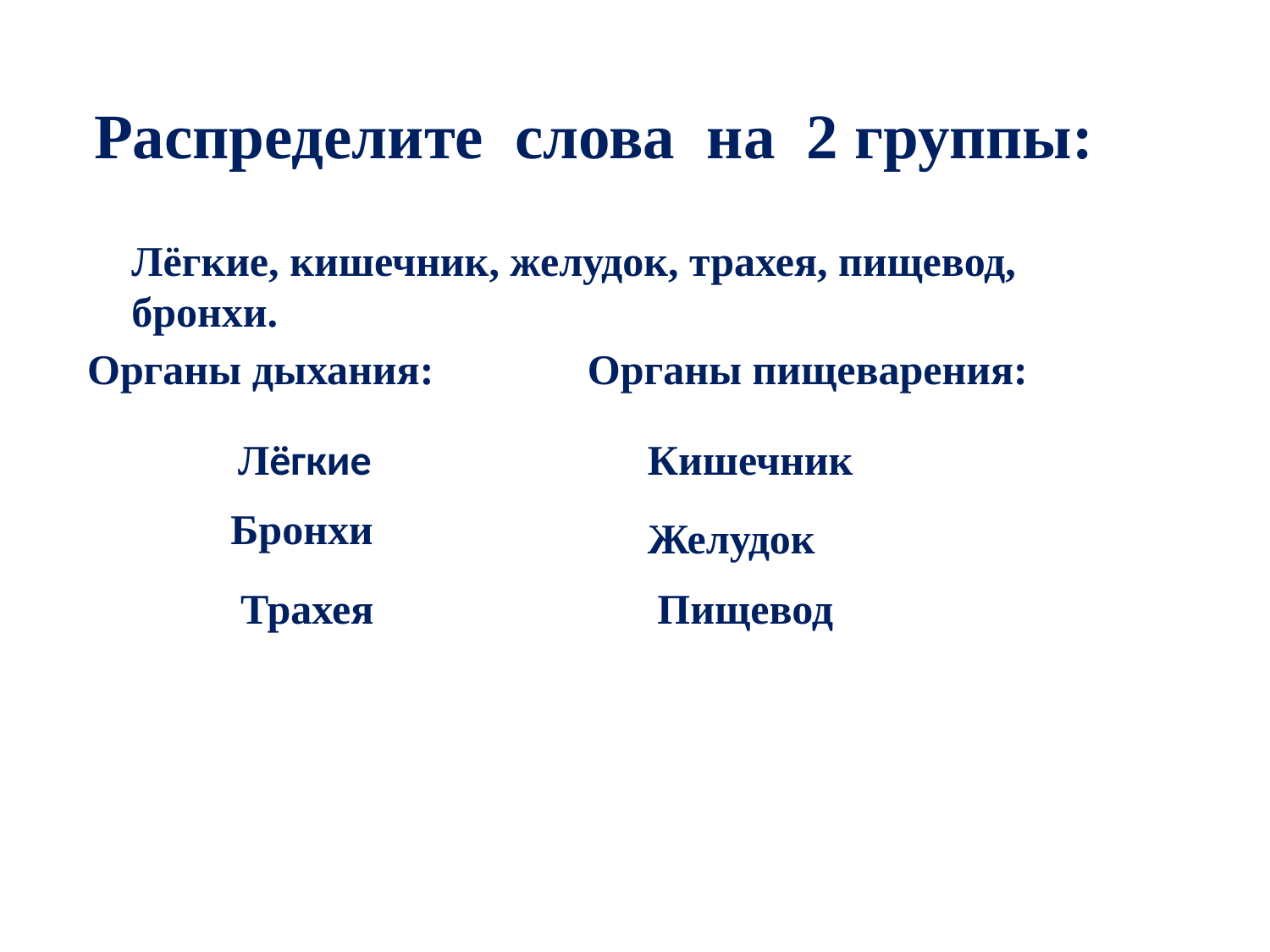

#
Распределите  слова  на  2 группы:
Лёгкие, кишечник, желудок, трахея, пищевод, бронхи.
Органы дыхания:
Органы пищеварения:
 Лёгкие
Кишечник
Бронхи
Желудок
Трахея
Пищевод